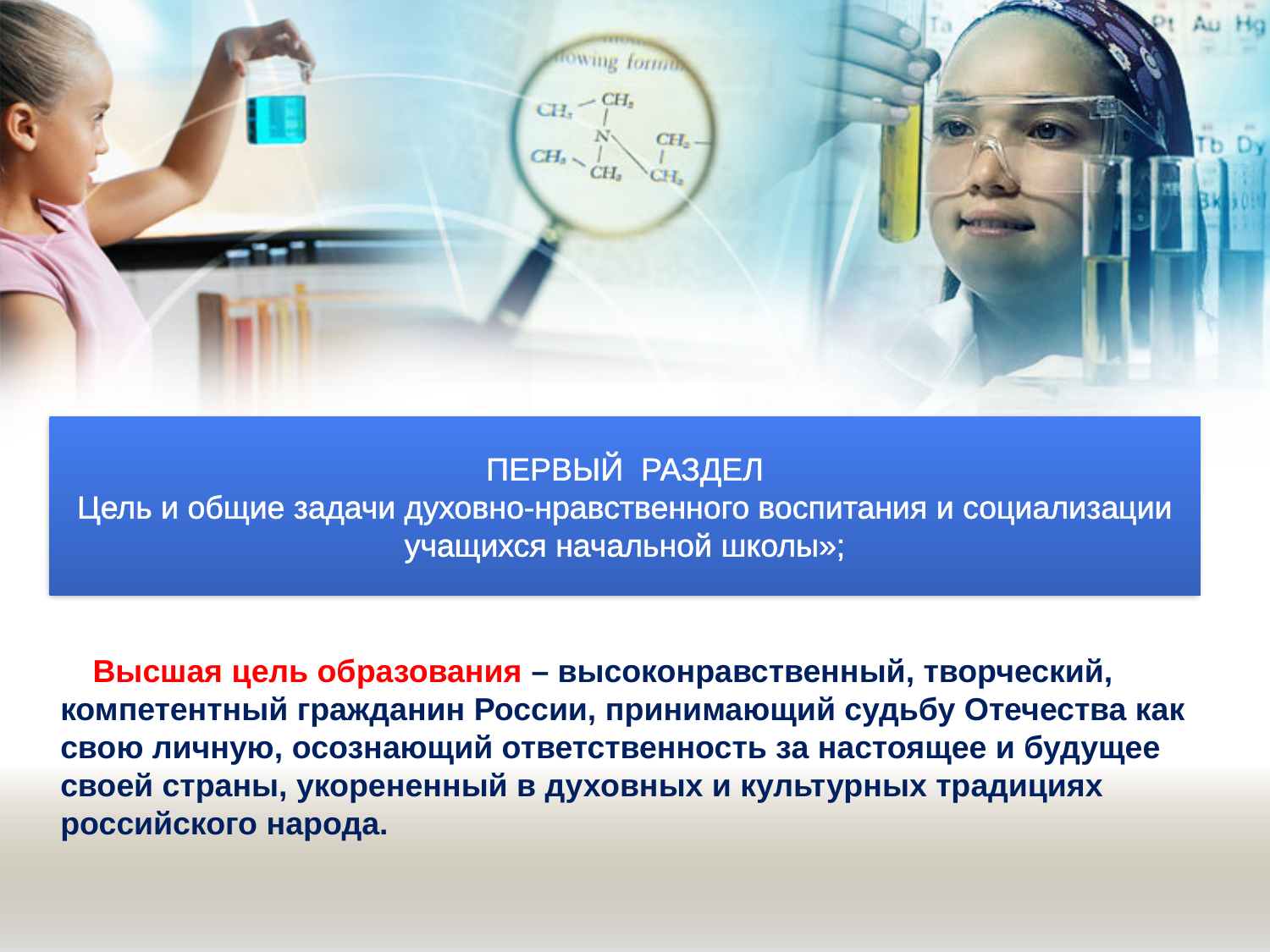

# ПЕРВЫЙ  РАЗДЕЛ Цель и общие задачи духовно-нравственного воспитания и социализации учащихся начальной школы»;
         Высшая цель образования – высоконравственный, творческий, компетентный гражданин России, принимающий судьбу Отечества как свою личную, осознающий ответственность за настоящее и будущее своей страны, укорененный в духовных и культурных традициях российского народа.